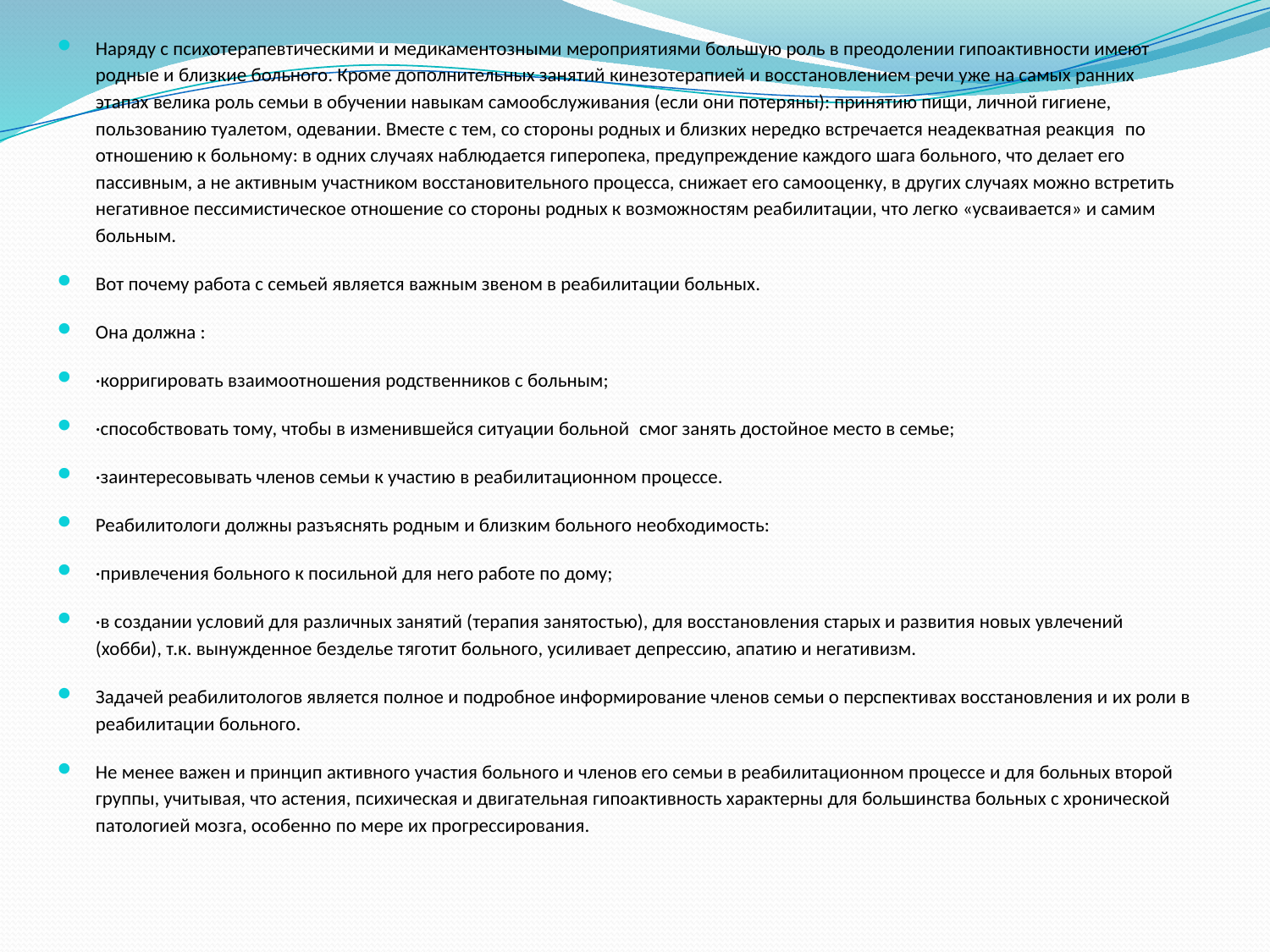

Наряду с психотерапевтическими и медикаментозными мероприятиями большую роль в преодолении гипоактивности имеют родные и близкие больного. Кроме дополнительных занятий кинезотерапией и восстановлением речи уже на самых ранних этапах велика роль семьи в обучении навыкам самообслуживания (если они потеряны): принятию пищи, личной гигиене, пользованию туалетом, одевании. Вместе с тем, со стороны родных и близких нередко встречается неадекватная реакция  по отношению к больному: в одних случаях наблюдается гиперопека, предупреждение каждого шага больного, что делает его пассивным, а не активным участником восстановительного процесса, снижает его самооценку, в других случаях можно встретить негативное пессимистическое отношение со стороны родных к возможностям реабилитации, что легко «усваивается» и самим больным.
Вот почему работа с семьей является важным звеном в реабилитации больных.
Она должна :
·корригировать взаимоотношения родственников с больным;
·способствовать тому, чтобы в изменившейся ситуации больной  смог занять достойное место в семье;
·заинтересовывать членов семьи к участию в реабилитационном процессе.
Реабилитологи должны разъяснять родным и близким больного необходимость:
·привлечения больного к посильной для него работе по дому;
·в создании условий для различных занятий (терапия занятостью), для восстановления старых и развития новых увлечений (хобби), т.к. вынужденное безделье тяготит больного, усиливает депрессию, апатию и негативизм.
Задачей реабилитологов является полное и подробное информирование членов семьи о перспективах восстановления и их роли в реабилитации больного.
Не менее важен и принцип активного участия больного и членов его семьи в реабилитационном процессе и для больных второй группы, учитывая, что астения, психическая и двигательная гипоактивность характерны для большинства больных с хронической патологией мозга, особенно по мере их прогрессирования.